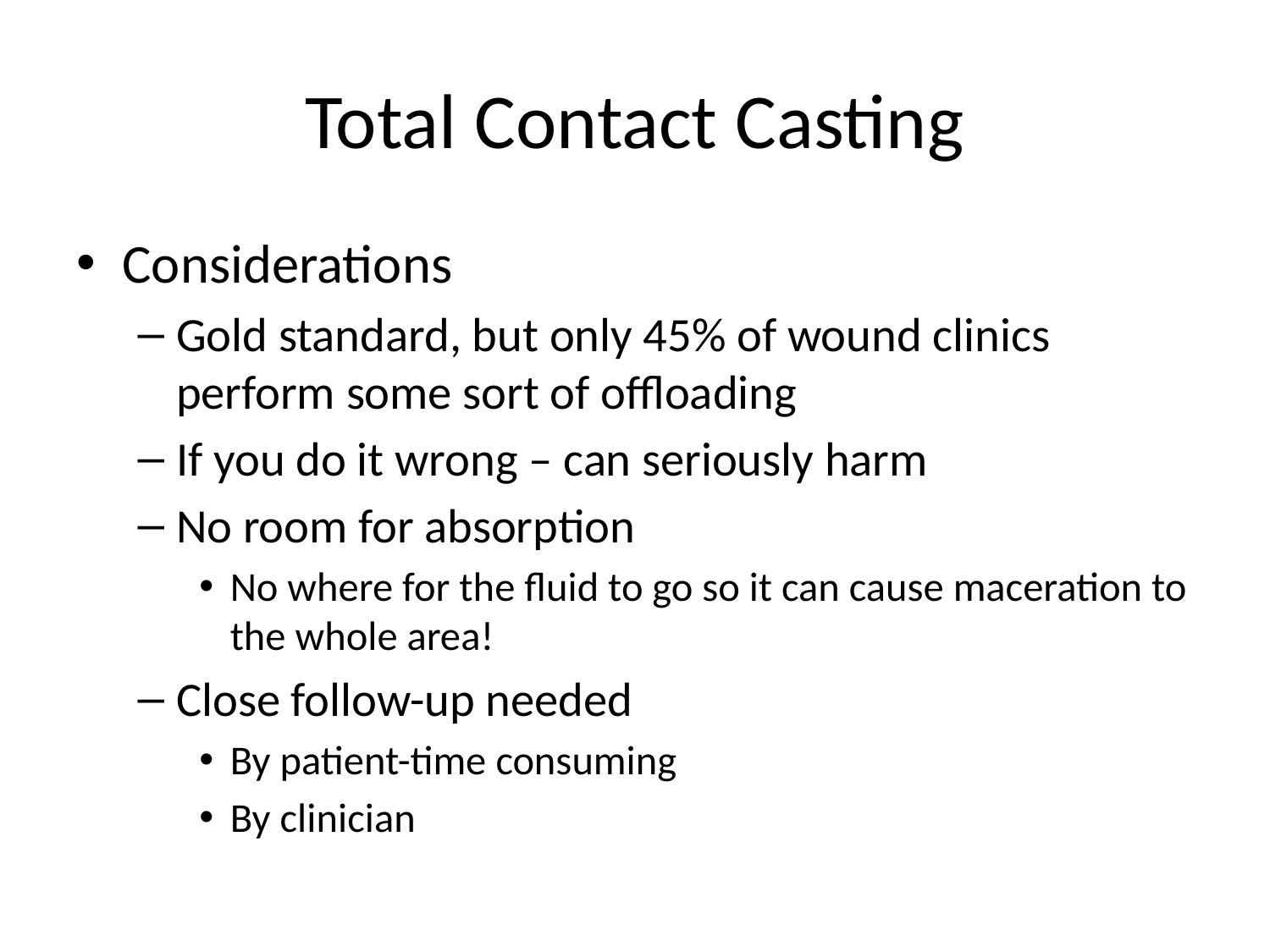

# Total Contact Casting
Considerations
Gold standard, but only 45% of wound clinics perform some sort of offloading
If you do it wrong – can seriously harm
No room for absorption
No where for the fluid to go so it can cause maceration to the whole area!
Close follow-up needed
By patient-time consuming
By clinician